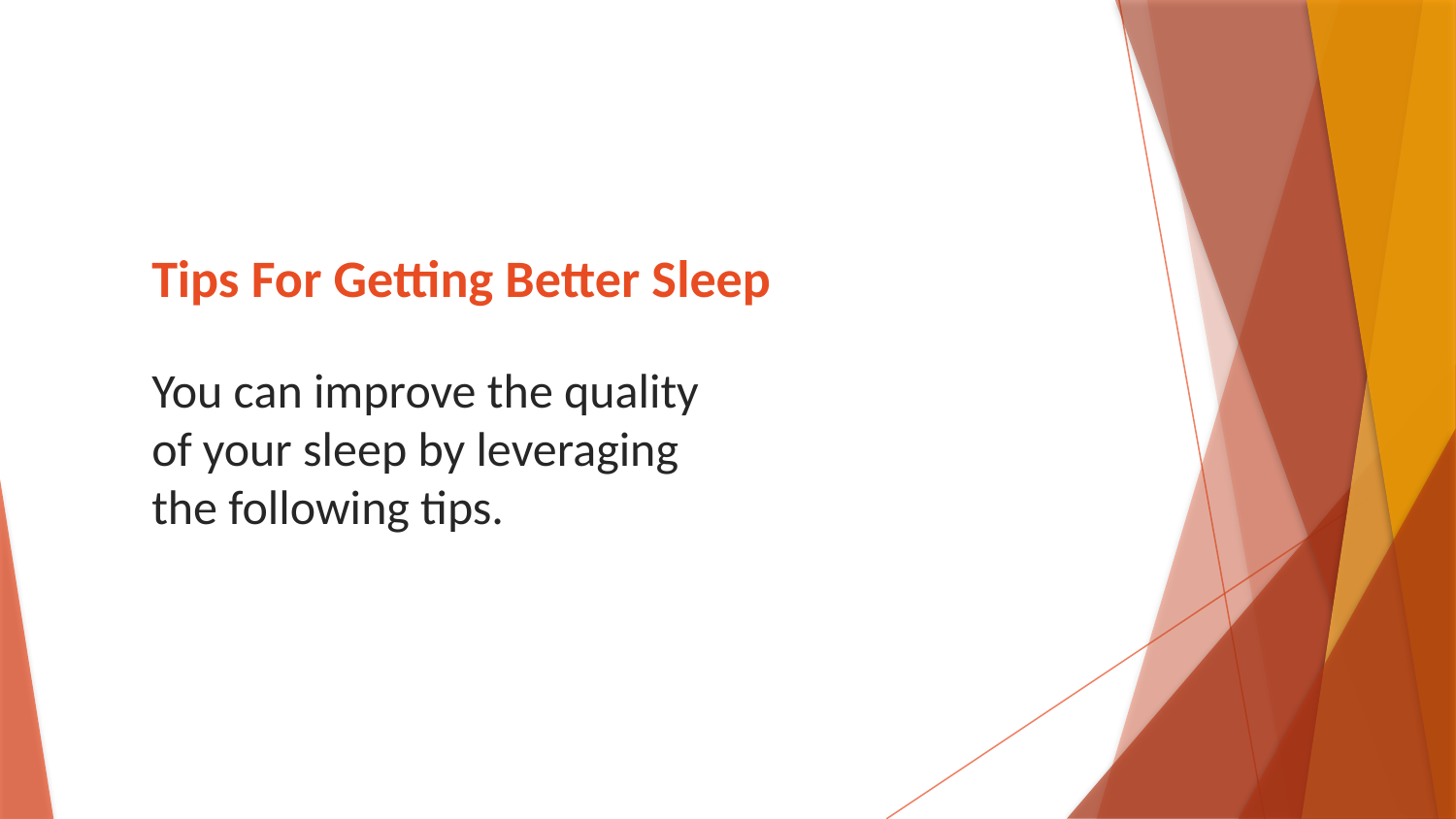

# Tips For Getting Better Sleep
You can improve the quality of your sleep by leveraging the following tips.